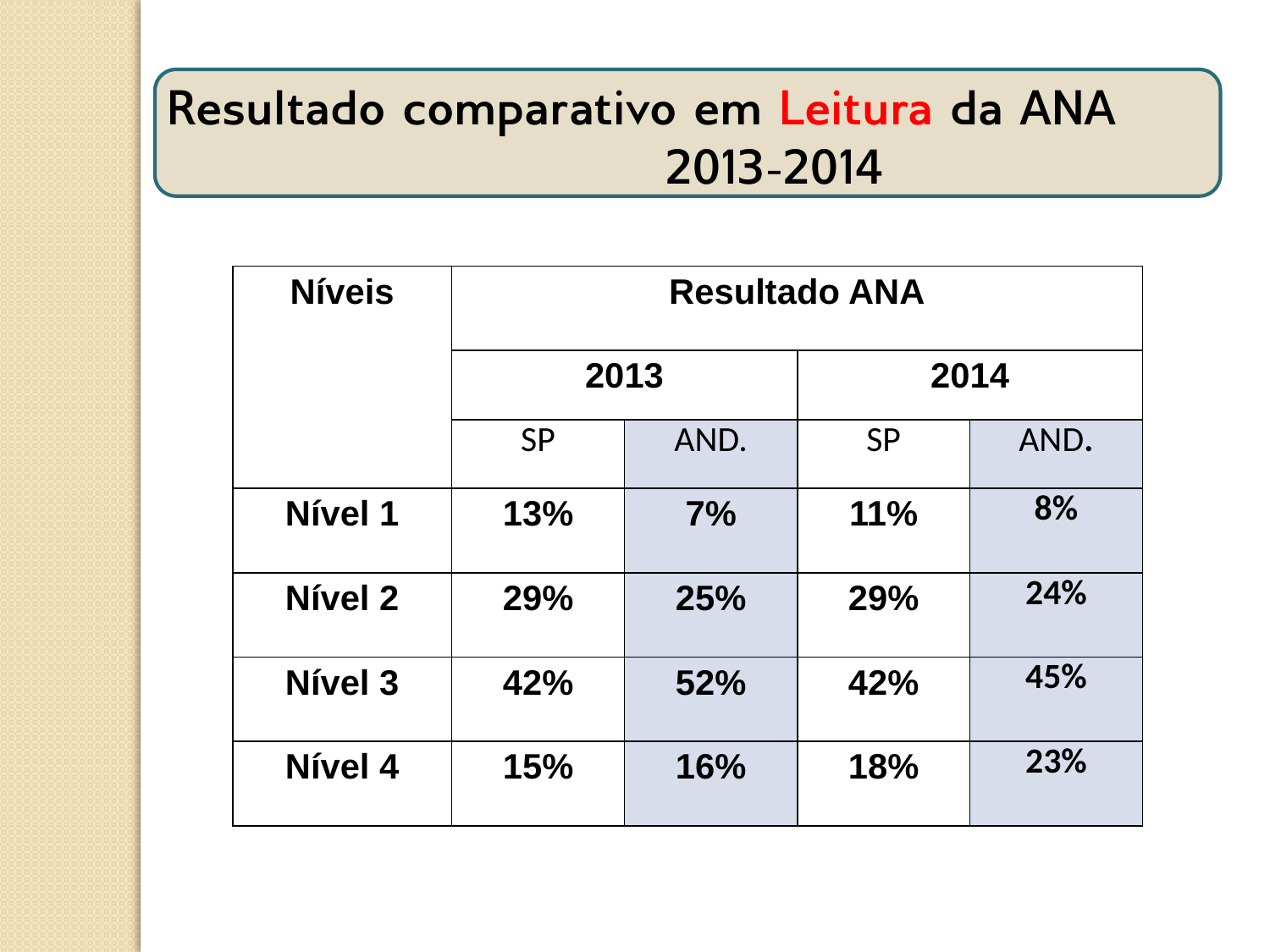

Resultado comparativo em Leitura da ANA
                               2013-2014

| Níveis | Resultado ANA |  |  |  |
| --- | --- | --- | --- | --- |
|  | 2013 |  | 2014 |  |
|  | SP | AND. | SP | AND. |
| Nível 1 | 13% | 7% | 11% | 8% |
| Nível 2 | 29% | 25% | 29% | 24% |
| Nível 3 | 42% | 52% | 42% | 45% |
| Nível 4 | 15% | 16% | 18% | 23% |